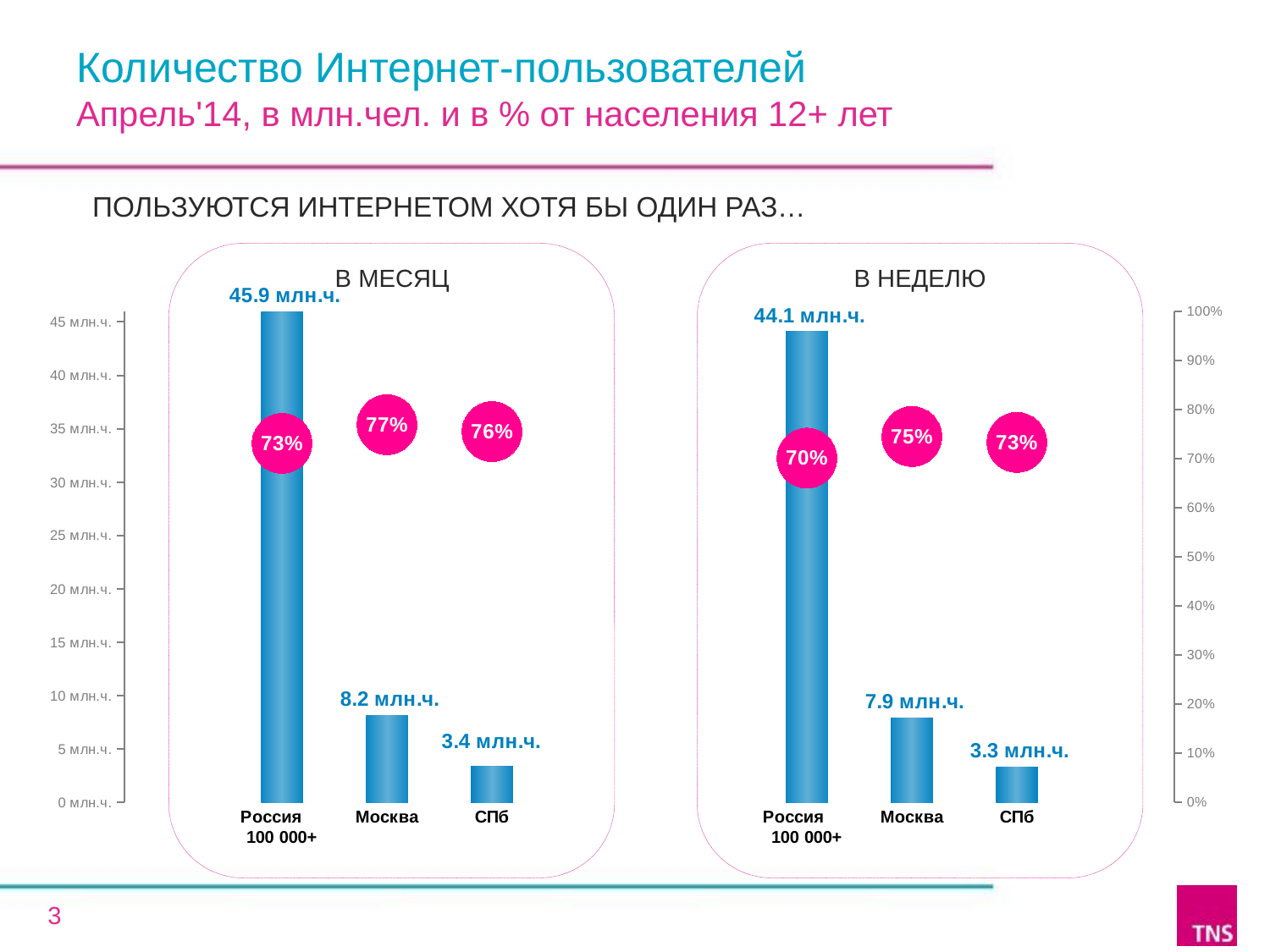

Количество Интернет-пользователей
Апрель'14, в млн.чел. и в % от населения 12+ лет
ПОЛЬЗУЮТСЯ ИНТЕРНЕТОМ ХОТЯ БЫ ОДИН РАЗ…

В МЕСЯЦ

В НЕДЕЛЮ

### Chart

| Category | '000 | % |
|---|---|---|
|  | None | None |
| Россия     100 000+ | 45.946 | 73.1 |
| Москва | 8.1616 | 76.9 |
| СПб | 3.4101999999999997 | 75.5 |
|  | None | None |
|  | None | None |
| Россия      100 000+ | 44.1004 | 70.1 |
| Москва | 7.9158 | 74.5 |
| СПб | 3.3108 | 73.3 |
3